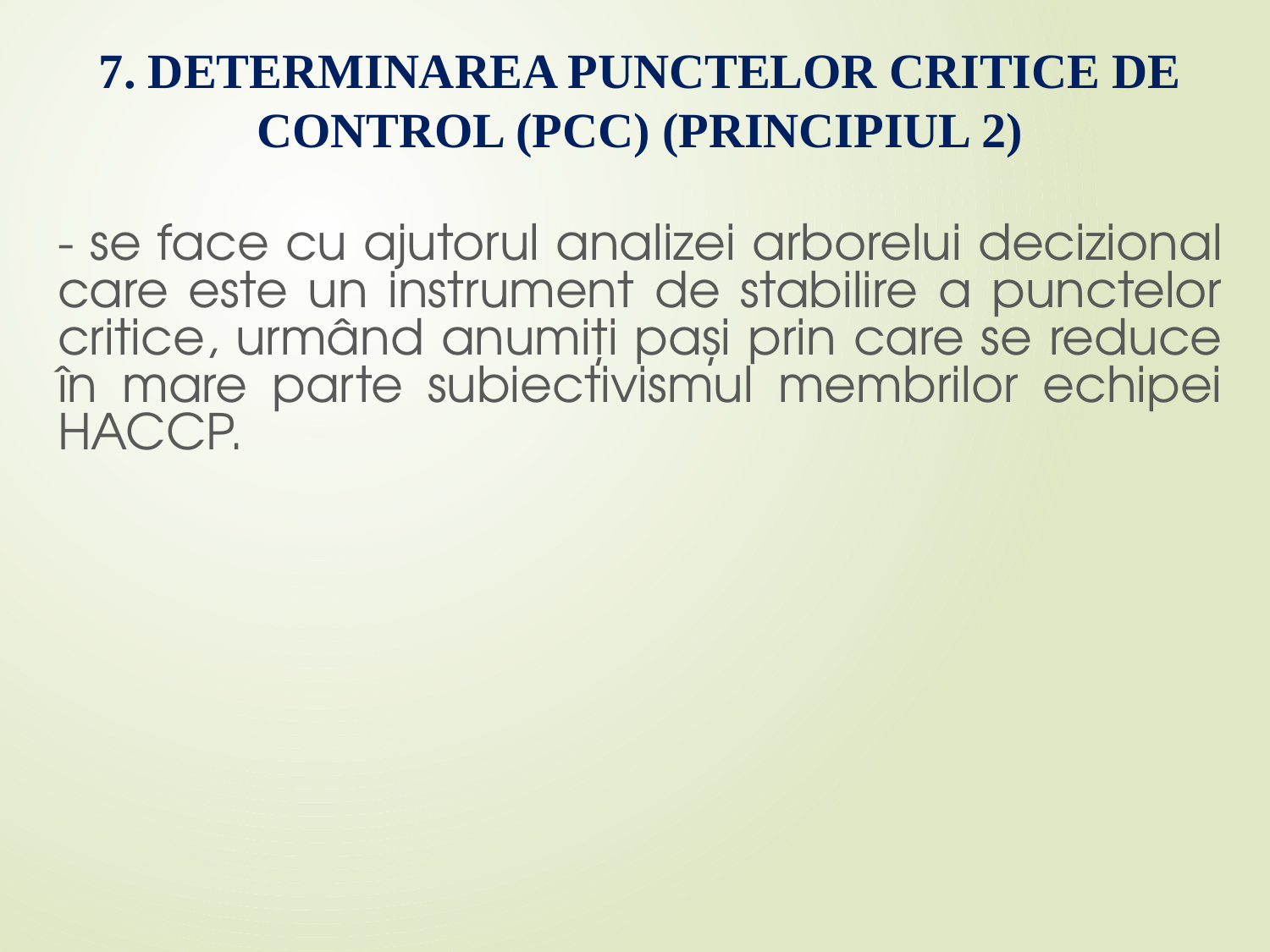

# 7. DETERMINAREA PUNCTELOR CRITICE DE CONTROL (PCC) (PRINCIPIUL 2)
- se face cu ajutorul analizei arborelui decizional care este un instrument de stabilire a punctelor critice, urmând anumiți pași prin care se reduce în mare parte subiectivismul membrilor echipei HACCP.